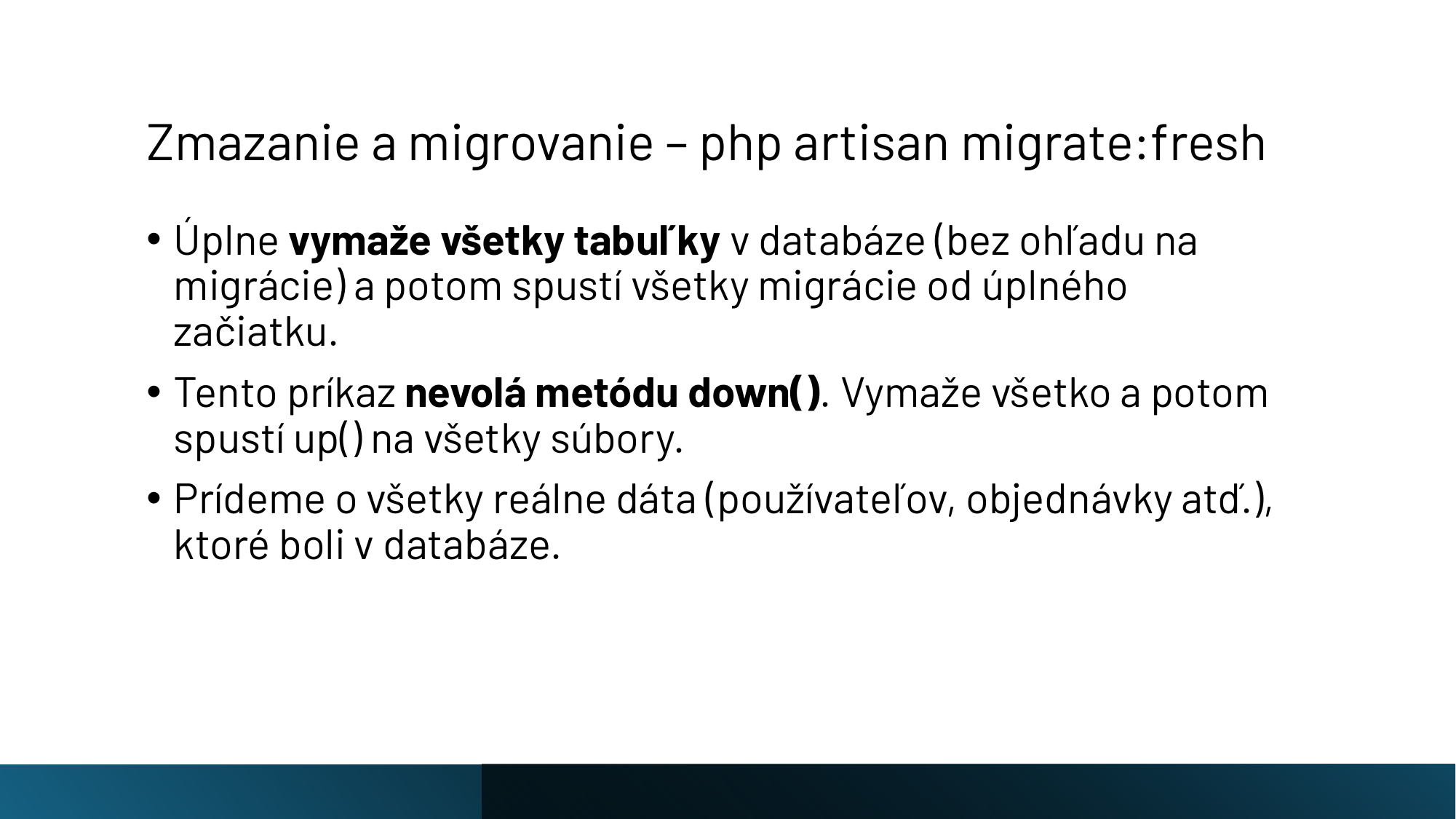

# Zmazanie a migrovanie – php artisan migrate:fresh
Úplne vymaže všetky tabuľky v databáze (bez ohľadu na migrácie) a potom spustí všetky migrácie od úplného začiatku.
Tento príkaz nevolá metódu down(). Vymaže všetko a potom spustí up() na všetky súbory.
Prídeme o všetky reálne dáta (používateľov, objednávky atď.), ktoré boli v databáze.